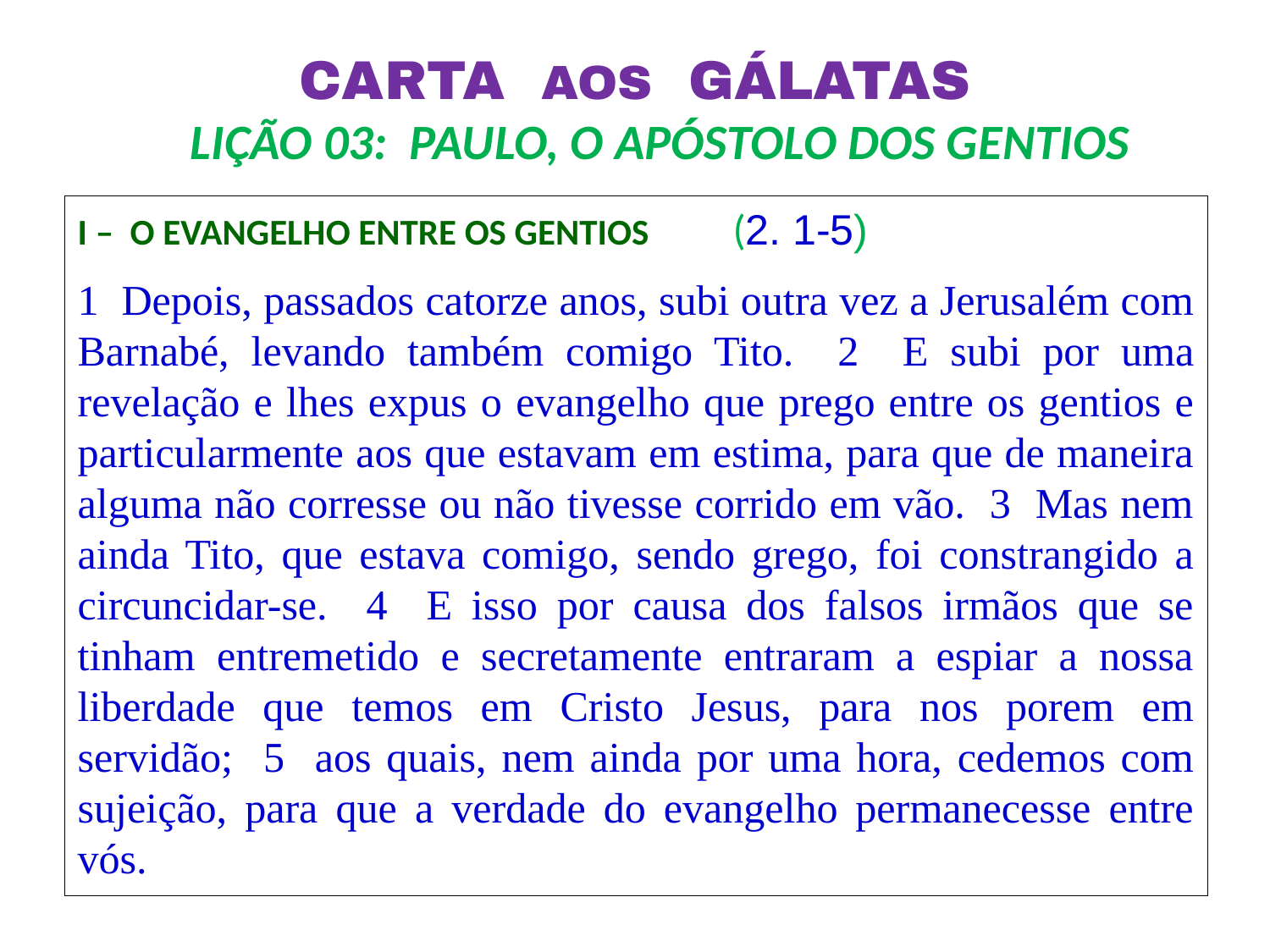

# CARTA  AOS  GÁLATAS LIÇÃO 03:  PAULO, O APÓSTOLO DOS GENTIOS
I –  O EVANGELHO ENTRE OS GENTIOS			(2. 1-5)

1  Depois, passados catorze anos, subi outra vez a Jerusalém com Barnabé, levando também comigo Tito.  2  E subi por uma revelação e lhes expus o evangelho que prego entre os gentios e particularmente aos que estavam em estima, para que de maneira alguma não corresse ou não tivesse corrido em vão.  3  Mas nem ainda Tito, que estava comigo, sendo grego, foi constrangido a circuncidar-se.  4  E isso por causa dos falsos irmãos que se tinham entremetido e secretamente entraram a espiar a nossa liberdade que temos em Cristo Jesus, para nos porem em servidão;  5  aos quais, nem ainda por uma hora, cedemos com sujeição, para que a verdade do evangelho permanecesse entre vós.